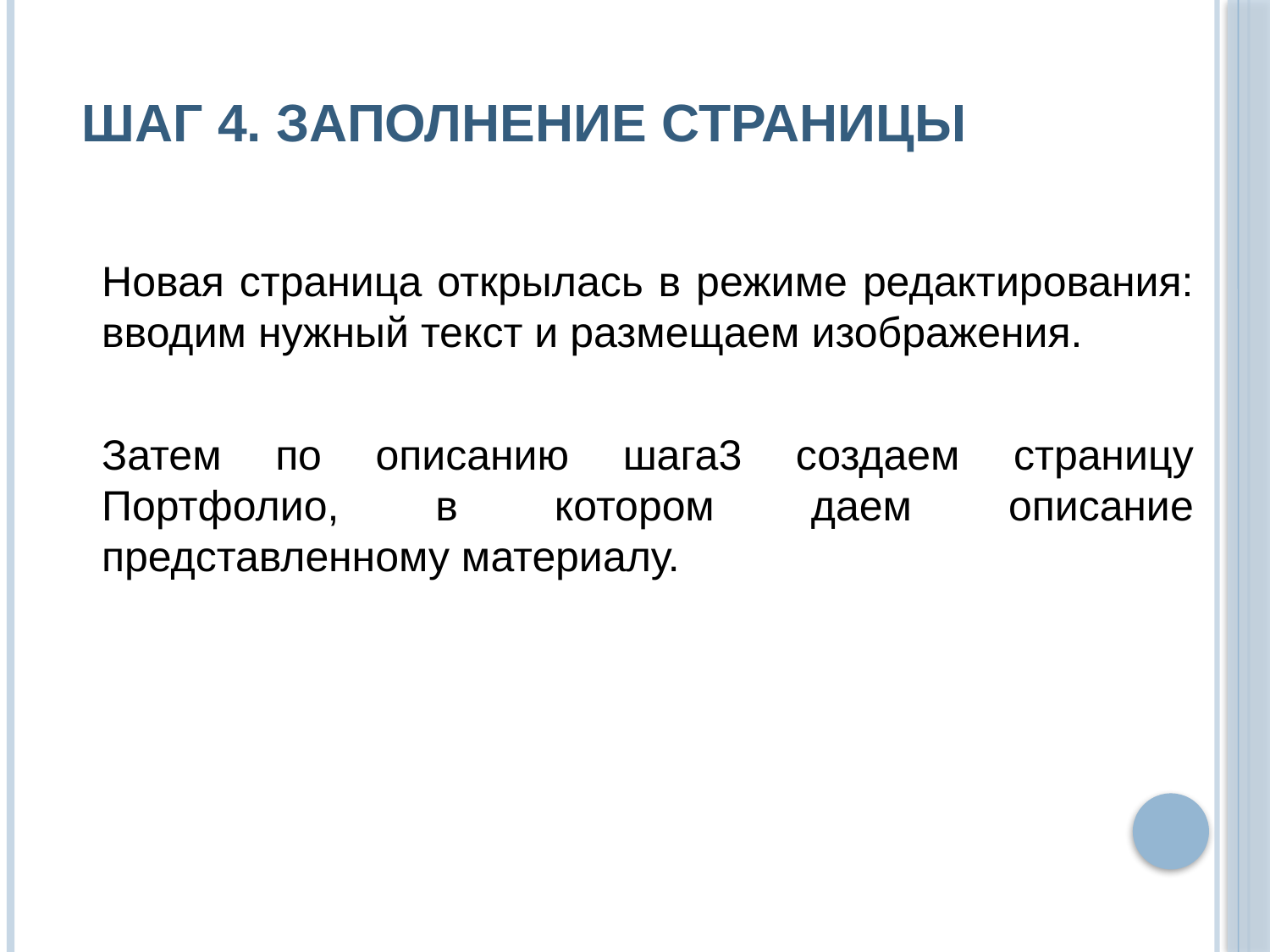

# Шаг 4. Заполнение страницы
Новая страница открылась в режиме редактирования: вводим нужный текст и размещаем изображения.

Затем по описанию шага3 создаем страницу Портфолио, в котором даем описание представленному материалу.